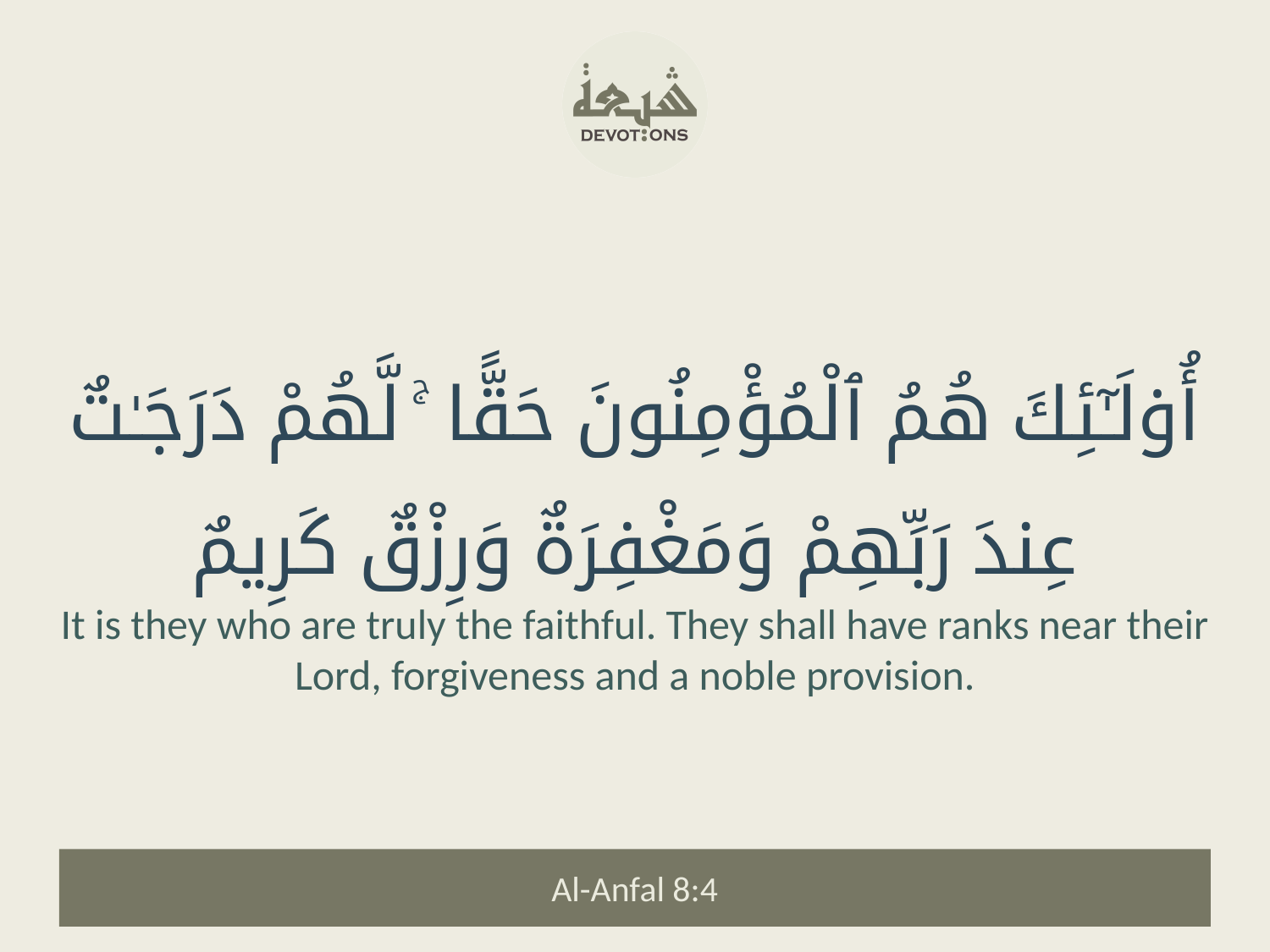

أُو۟لَـٰٓئِكَ هُمُ ٱلْمُؤْمِنُونَ حَقًّا ۚ لَّهُمْ دَرَجَـٰتٌ عِندَ رَبِّهِمْ وَمَغْفِرَةٌ وَرِزْقٌ كَرِيمٌ
It is they who are truly the faithful. They shall have ranks near their Lord, forgiveness and a noble provision.
Al-Anfal 8:4